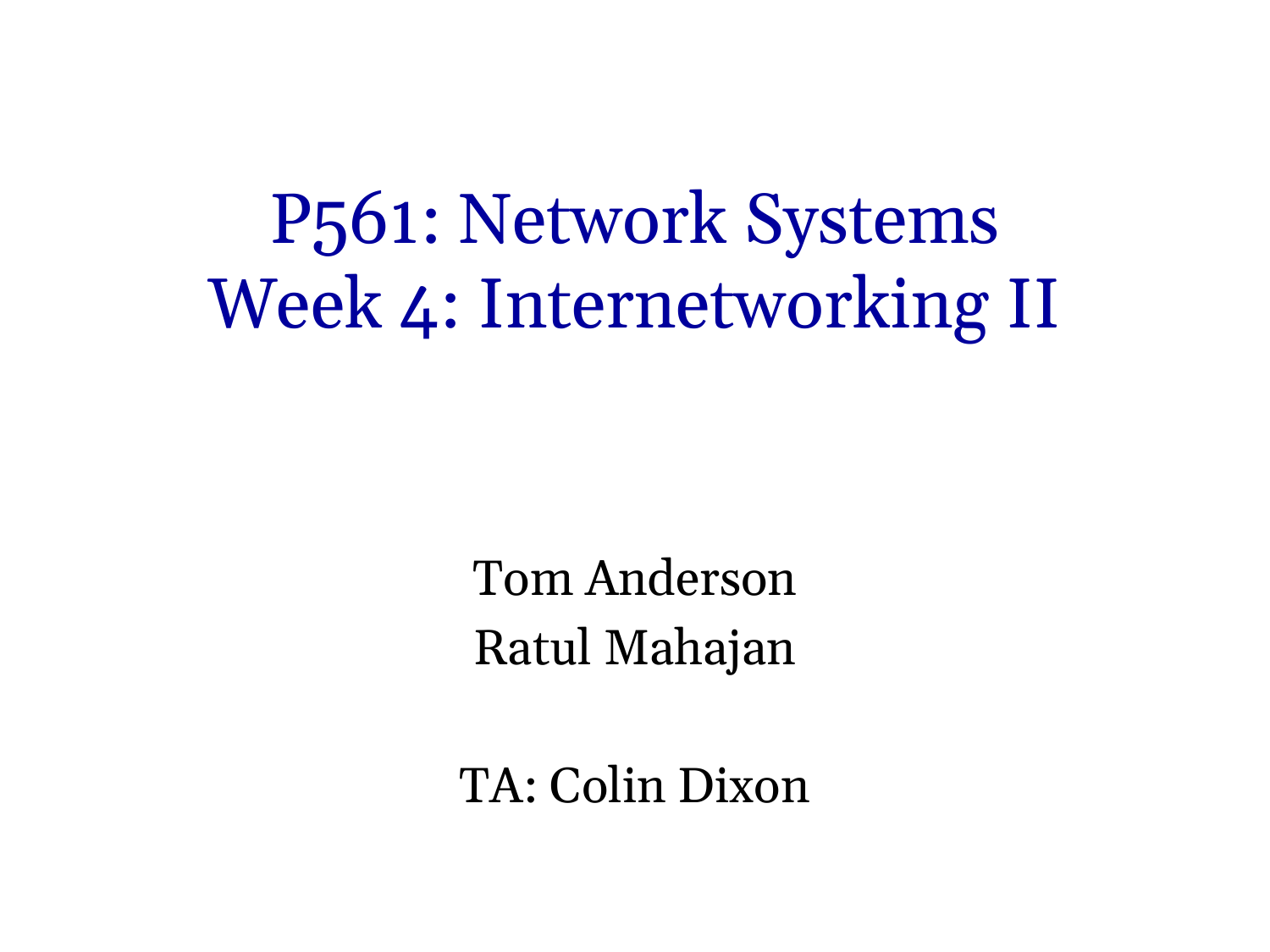

# P561: Network Systems Week 4: Internetworking II
Tom Anderson
Ratul Mahajan

TA: Colin Dixon